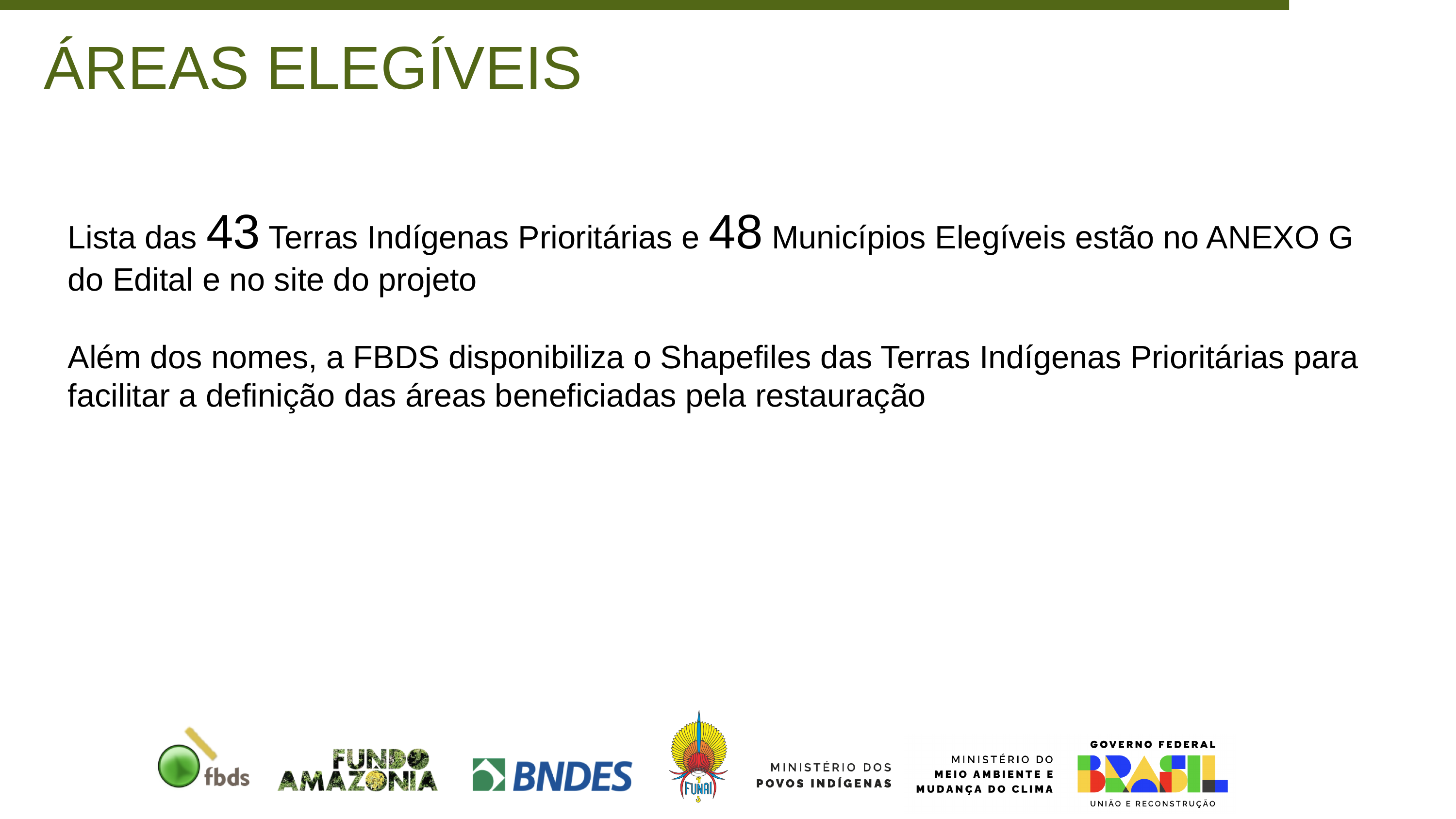

ÁREAS ELEGÍVEIS

Lista das 43 Terras Indígenas Prioritárias e 48 Municípios Elegíveis estão no ANEXO G do Edital e no site do projeto

Além dos nomes, a FBDS disponibiliza o Shapefiles das Terras Indígenas Prioritárias para facilitar a definição das áreas beneficiadas pela restauração